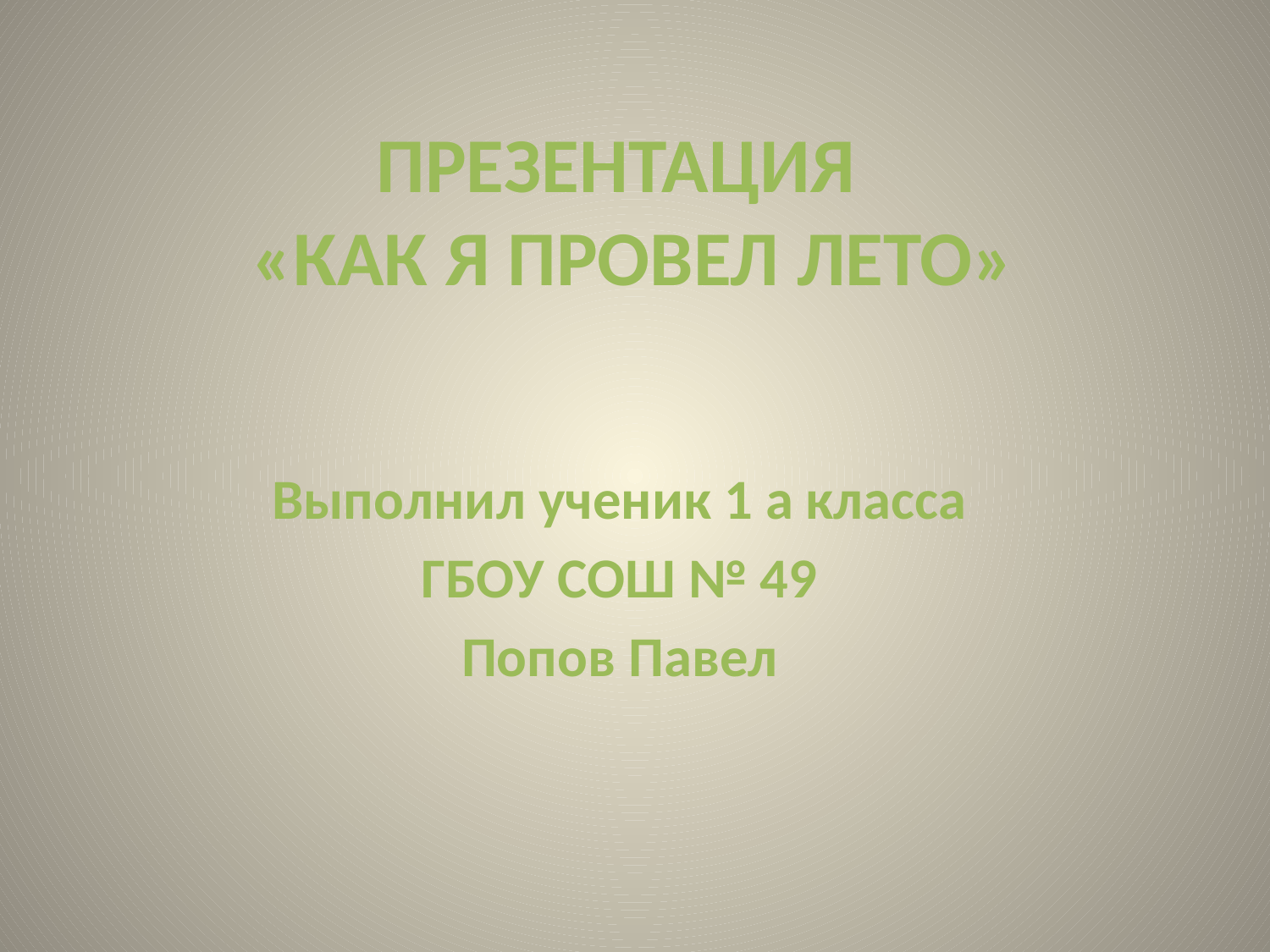

# ПРЕЗЕНТАЦИЯ «КАК Я ПРОВЕЛ ЛЕТО»
Выполнил ученик 1 а класса
ГБОУ СОШ № 49
Попов Павел